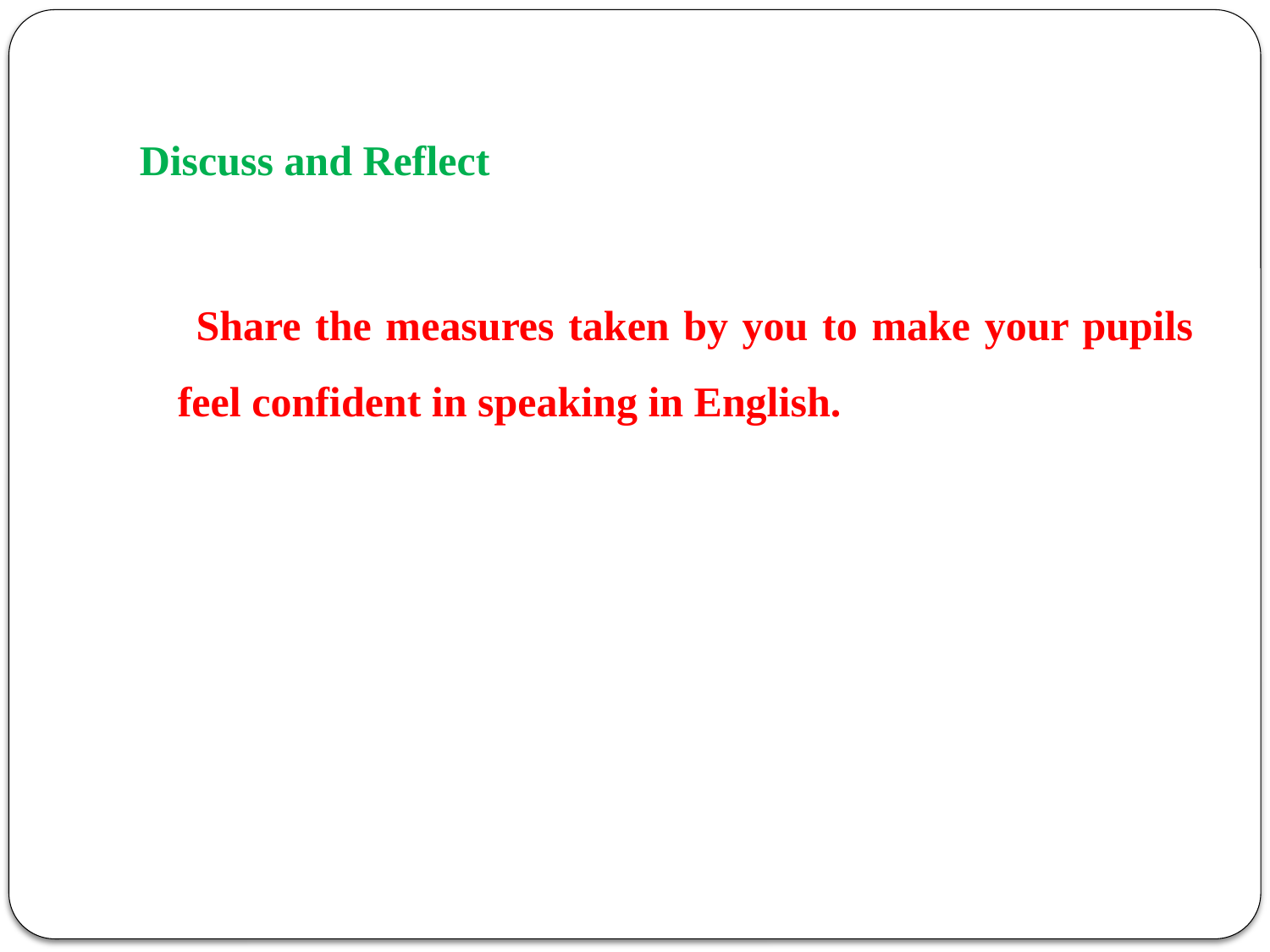

# Discuss and Reflect

    Share the measures taken by you to make your pupils feel confident in speaking in English.